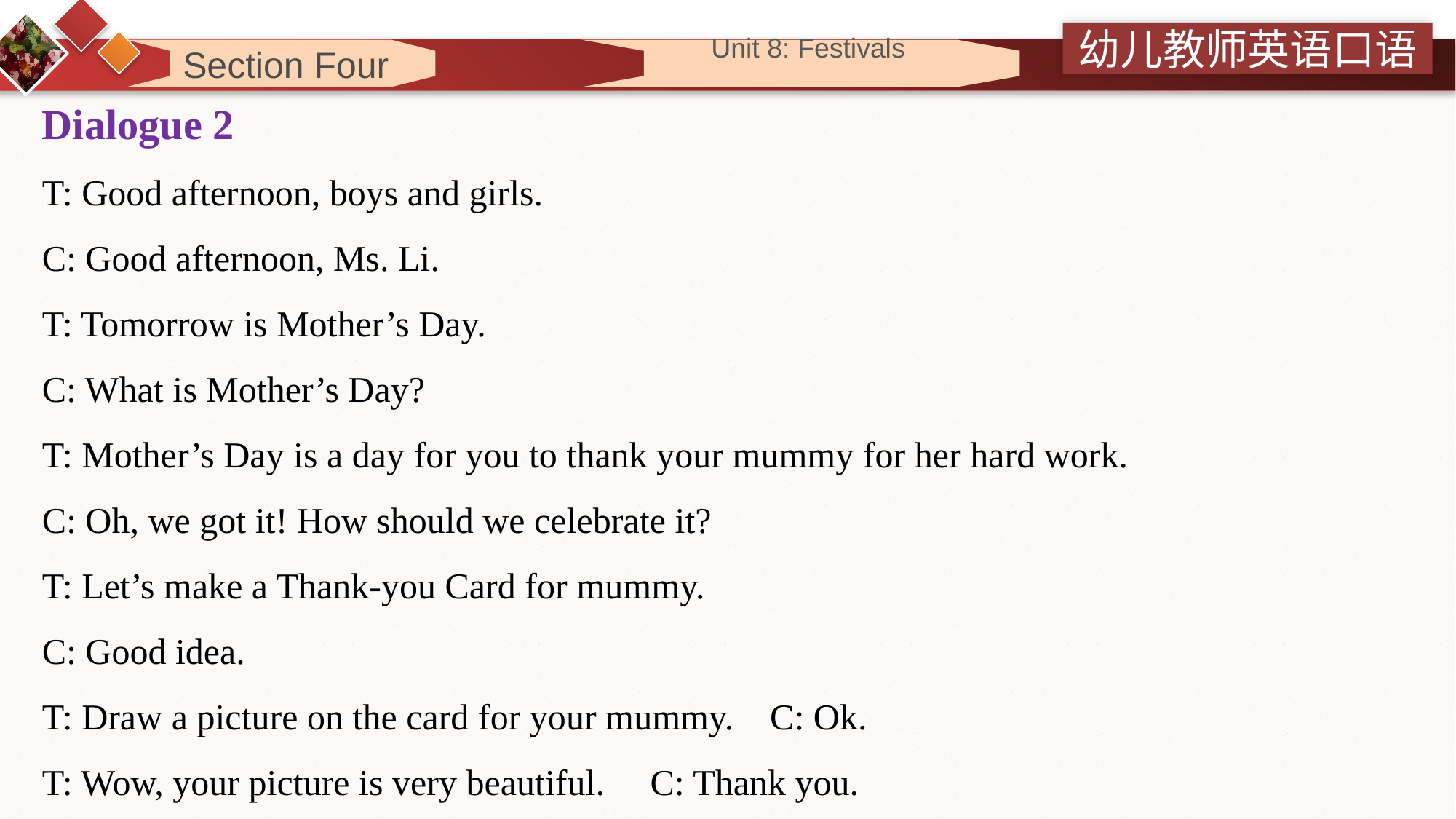

Section Four
  Unit 8: Festivals

Dialogue 2
T: Good afternoon, boys and girls.
C: Good afternoon, Ms. Li.
T: Tomorrow is Mother’s Day.
C: What is Mother’s Day?
T: Mother’s Day is a day for you to thank your mummy for her hard work.
C: Oh, we got it! How should we celebrate it?
T: Let’s make a Thank-you Card for mummy.
C: Good idea.
T: Draw a picture on the card for your mummy.    C: Ok.
T: Wow, your picture is very beautiful.     C: Thank you.